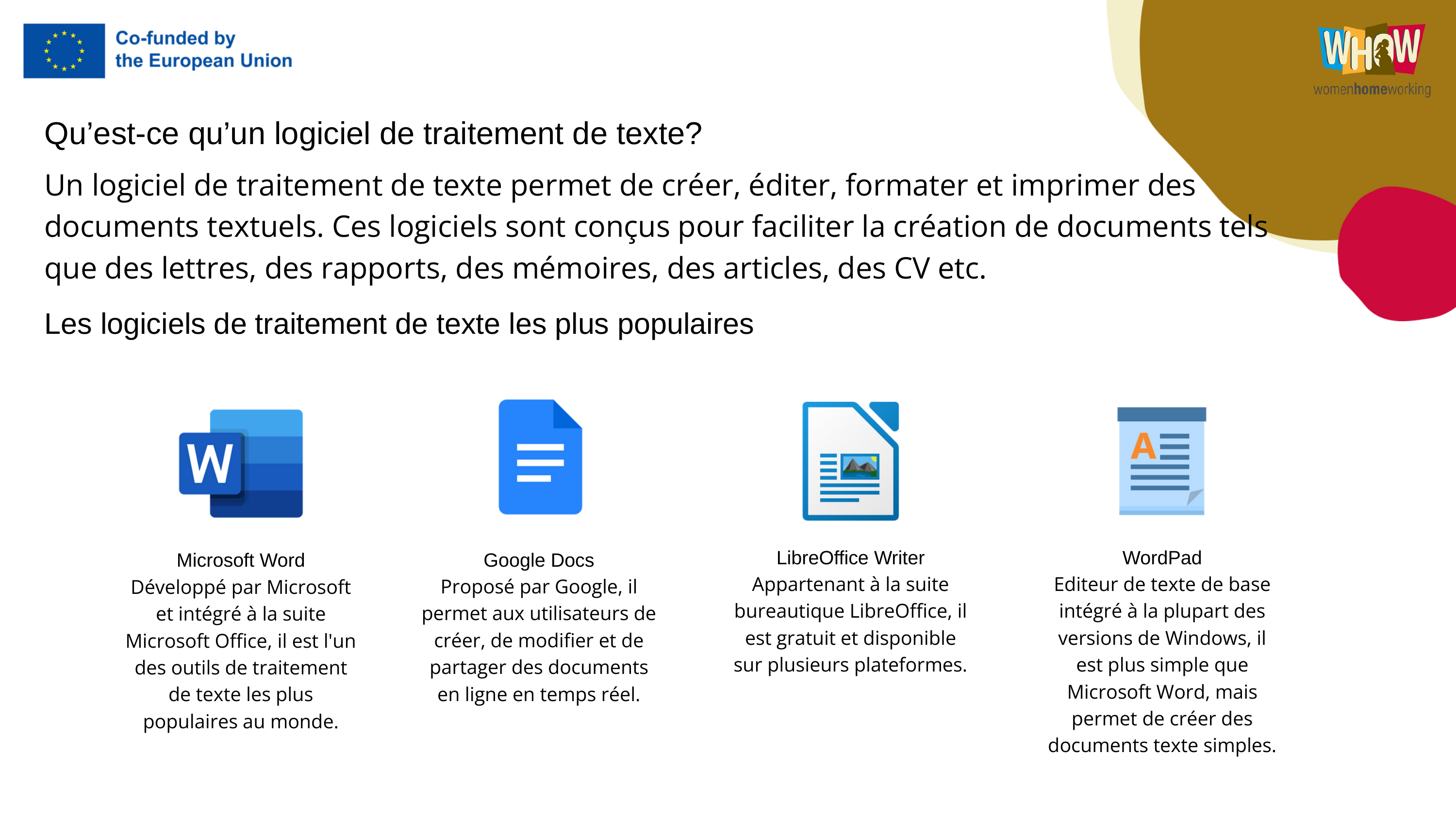

Qu’est-ce qu’un logiciel de traitement de texte?
Un logiciel de traitement de texte permet de créer, éditer, formater et imprimer des documents textuels. Ces logiciels sont conçus pour faciliter la création de documents tels que des lettres, des rapports, des mémoires, des articles, des CV etc.

Les logiciels de traitement de texte les plus populaires

Microsoft Word
Développé par Microsoft et intégré à la suite Microsoft Office, il est l'un des outils de traitement de texte les plus populaires au monde.

LibreOffice Writer
Appartenant à la suite bureautique LibreOffice, il est gratuit et disponible sur plusieurs plateformes.
WordPad
Editeur de texte de base intégré à la plupart des versions de Windows, il est plus simple que Microsoft Word, mais permet de créer des documents texte simples.
Google Docs
Proposé par Google, il permet aux utilisateurs de créer, de modifier et de partager des documents en ligne en temps réel.